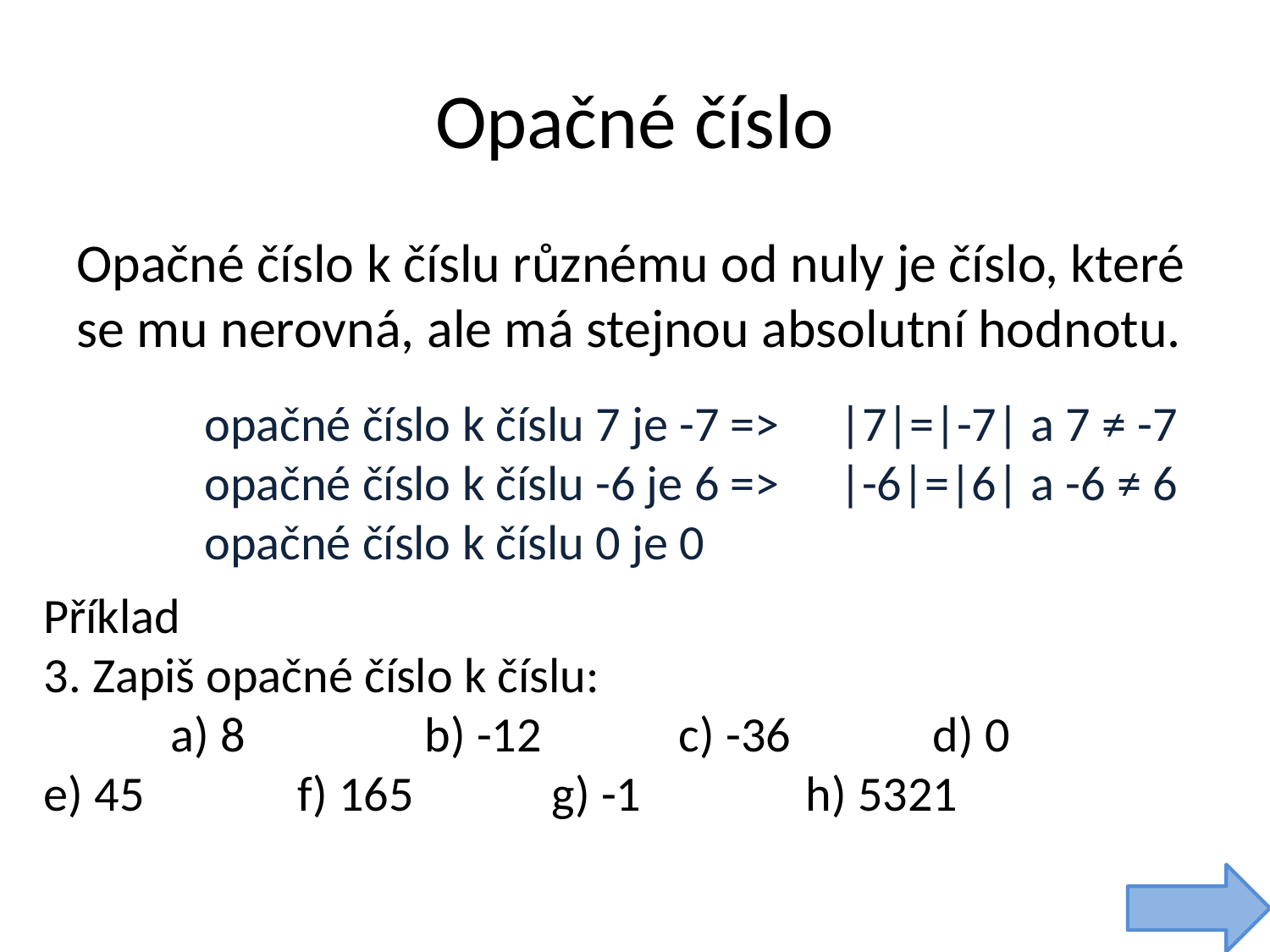

# Opačné číslo
Opačné číslo k číslu různému od nuly je číslo, které se mu nerovná, ale má stejnou absolutní hodnotu.

	opačné číslo k číslu 7 je -7 => 	|7|=|-7| a 7 ≠ -7
	opačné číslo k číslu -6 je 6 =>	|-6|=|6| a -6 ≠ 6
	opačné číslo k číslu 0 je 0
Příklad
3. Zapiš opačné číslo k číslu:
	a) 8		b) -12		c) -36		d) 0		e) 45		f) 165		g) -1		h) 5321